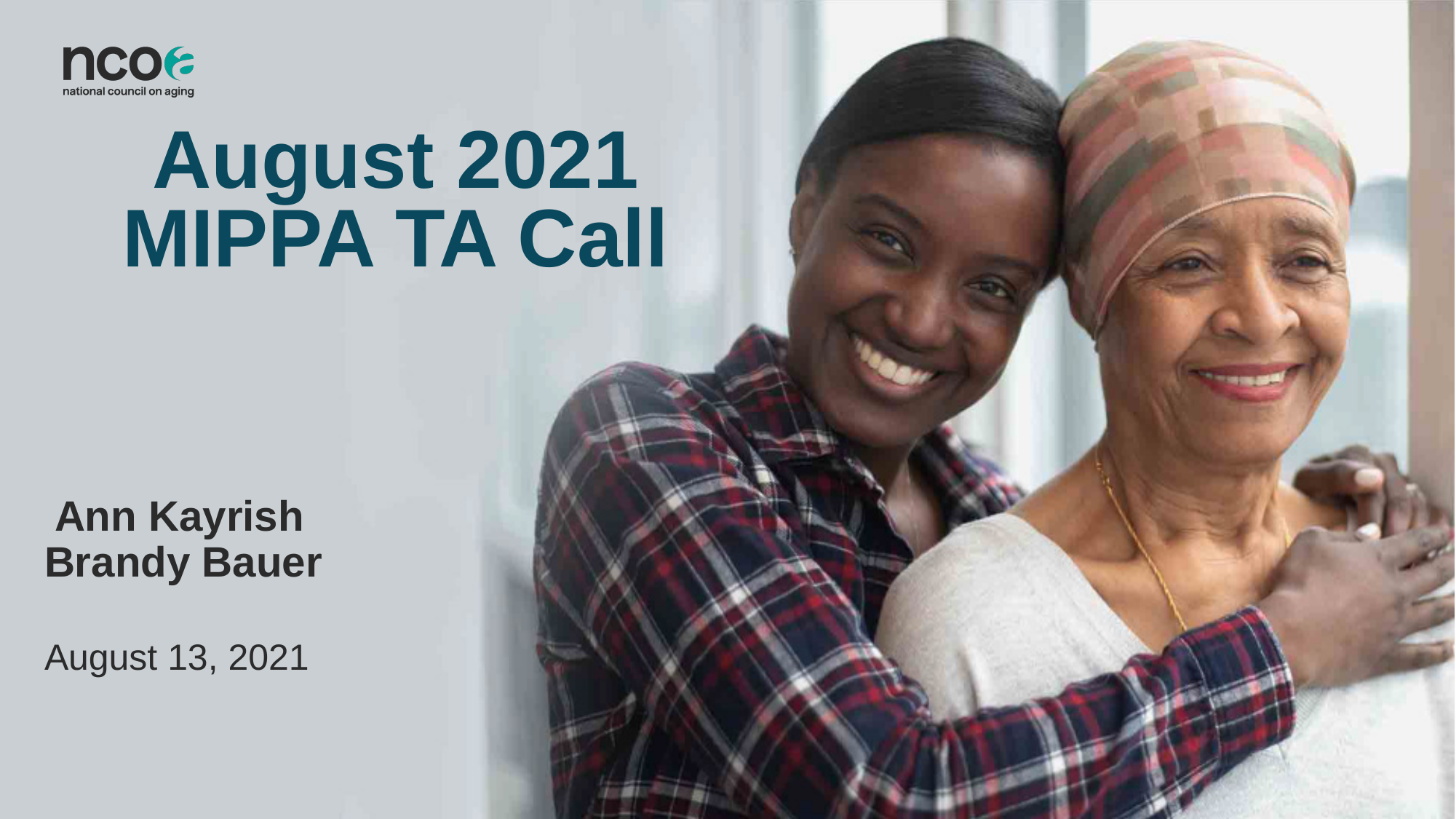

August 2021 MIPPA TA Call
 Ann Kayrish
Brandy Bauer
August 13, 2021